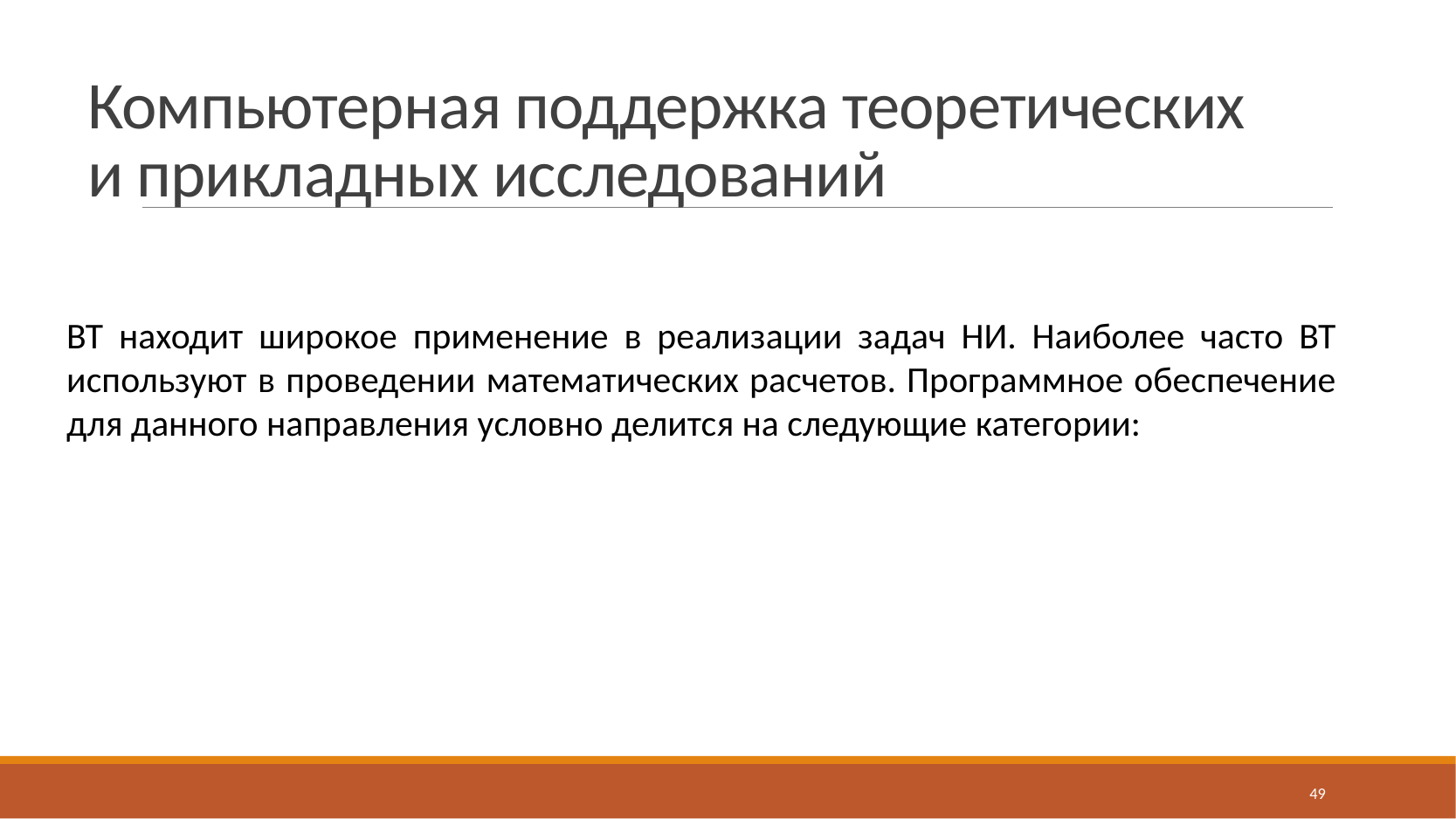

# Компьютерная поддержка теоретических и прикладных исследований
ВТ находит широкое применение в реализации задач НИ. Наиболее часто ВТ используют в проведении математических расчетов. Программное обеспечение для данного направления условно делится на следующие категории:
49